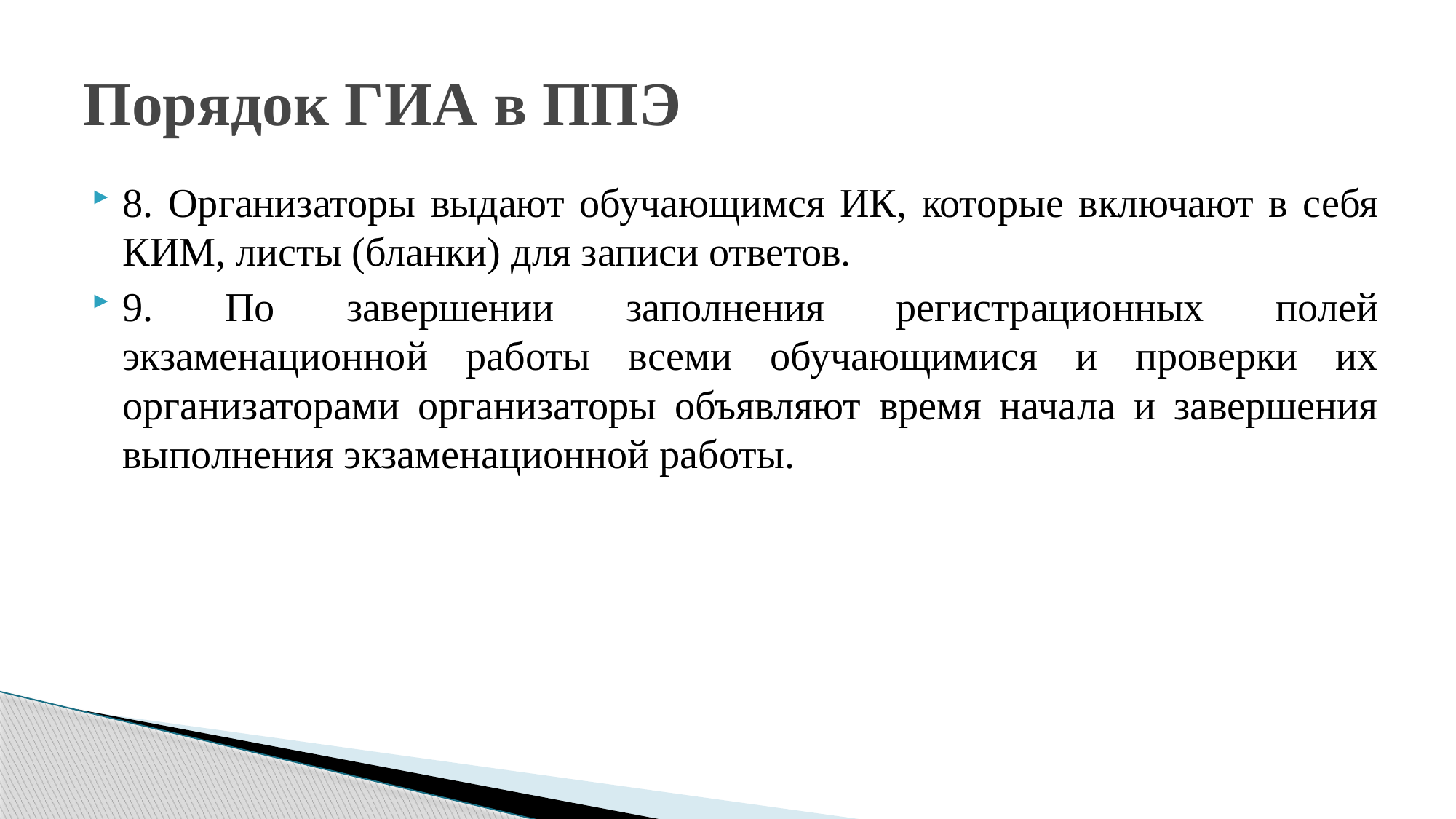

# Порядок ГИА в ППЭ
8. Организаторы выдают обучающимся ИК, которые включают в себя КИМ, листы (бланки) для записи ответов.
9. По завершении заполнения регистрационных полей экзаменационной работы всеми обучающимися и проверки их организаторами организаторы объявляют время начала и завершения выполнения экзаменационной работы.